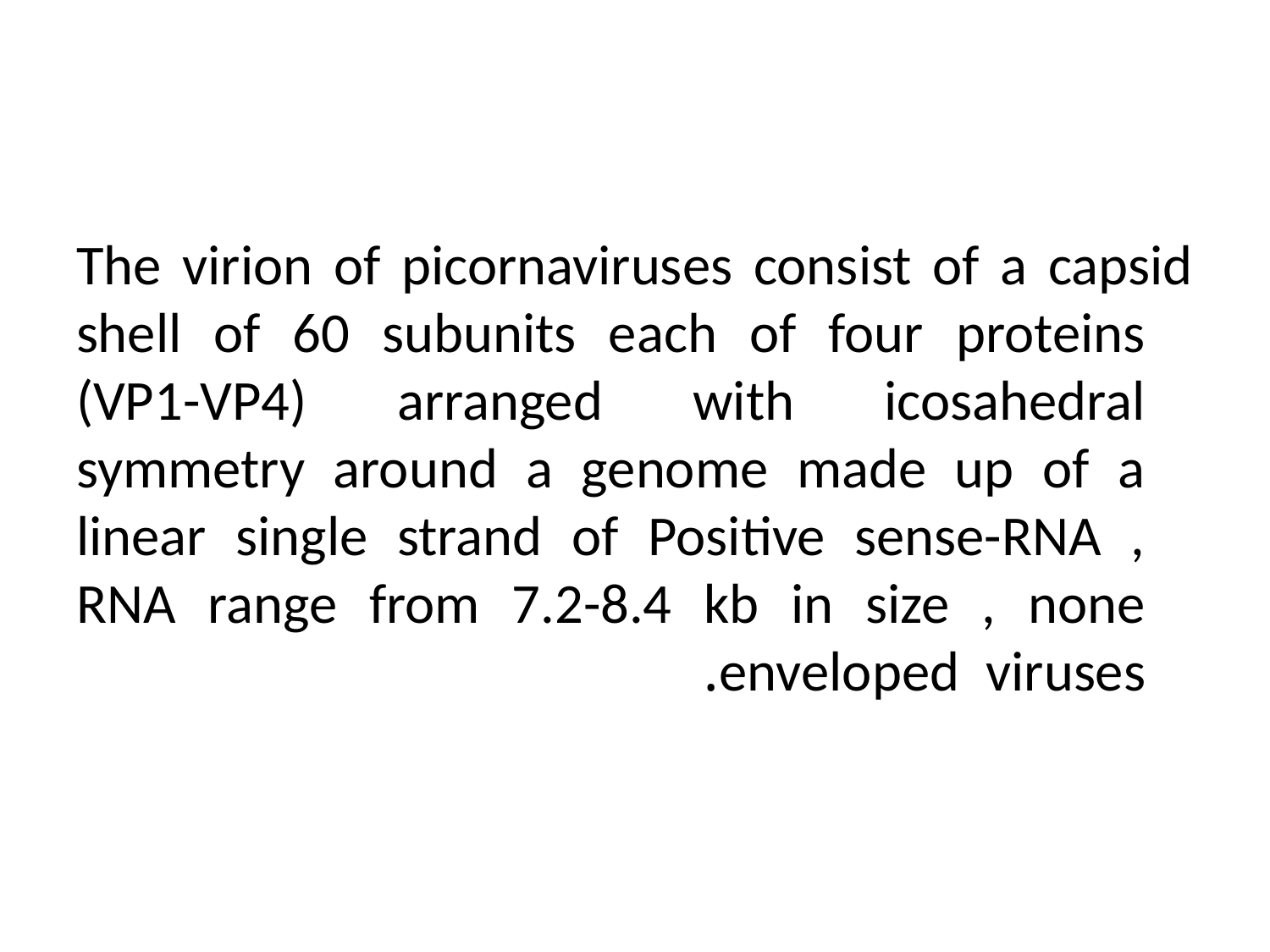

The virion of picornaviruses consist of a capsid shell of 60 subunits each of four proteins (VP1-VP4) arranged with icosahedral symmetry around a genome made up of a linear single strand of Positive sense-RNA , RNA range from 7.2-8.4 kb in size , none enveloped viruses.